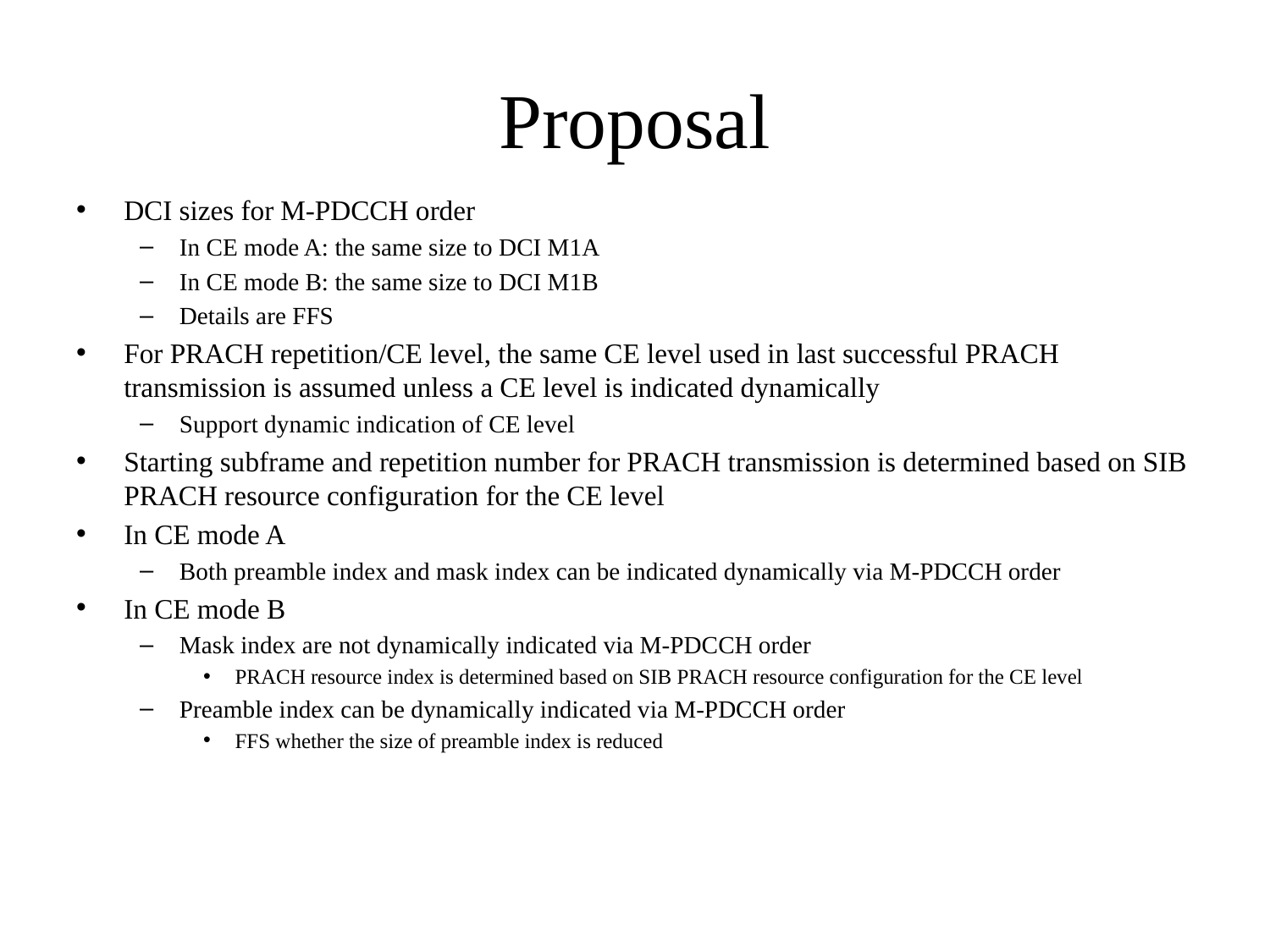

# Proposal
DCI sizes for M-PDCCH order
In CE mode A: the same size to DCI M1A
In CE mode B: the same size to DCI M1B
Details are FFS
For PRACH repetition/CE level, the same CE level used in last successful PRACH transmission is assumed unless a CE level is indicated dynamically
Support dynamic indication of CE level
Starting subframe and repetition number for PRACH transmission is determined based on SIB PRACH resource configuration for the CE level
In CE mode A
Both preamble index and mask index can be indicated dynamically via M-PDCCH order
In CE mode B
Mask index are not dynamically indicated via M-PDCCH order
PRACH resource index is determined based on SIB PRACH resource configuration for the CE level
Preamble index can be dynamically indicated via M-PDCCH order
FFS whether the size of preamble index is reduced